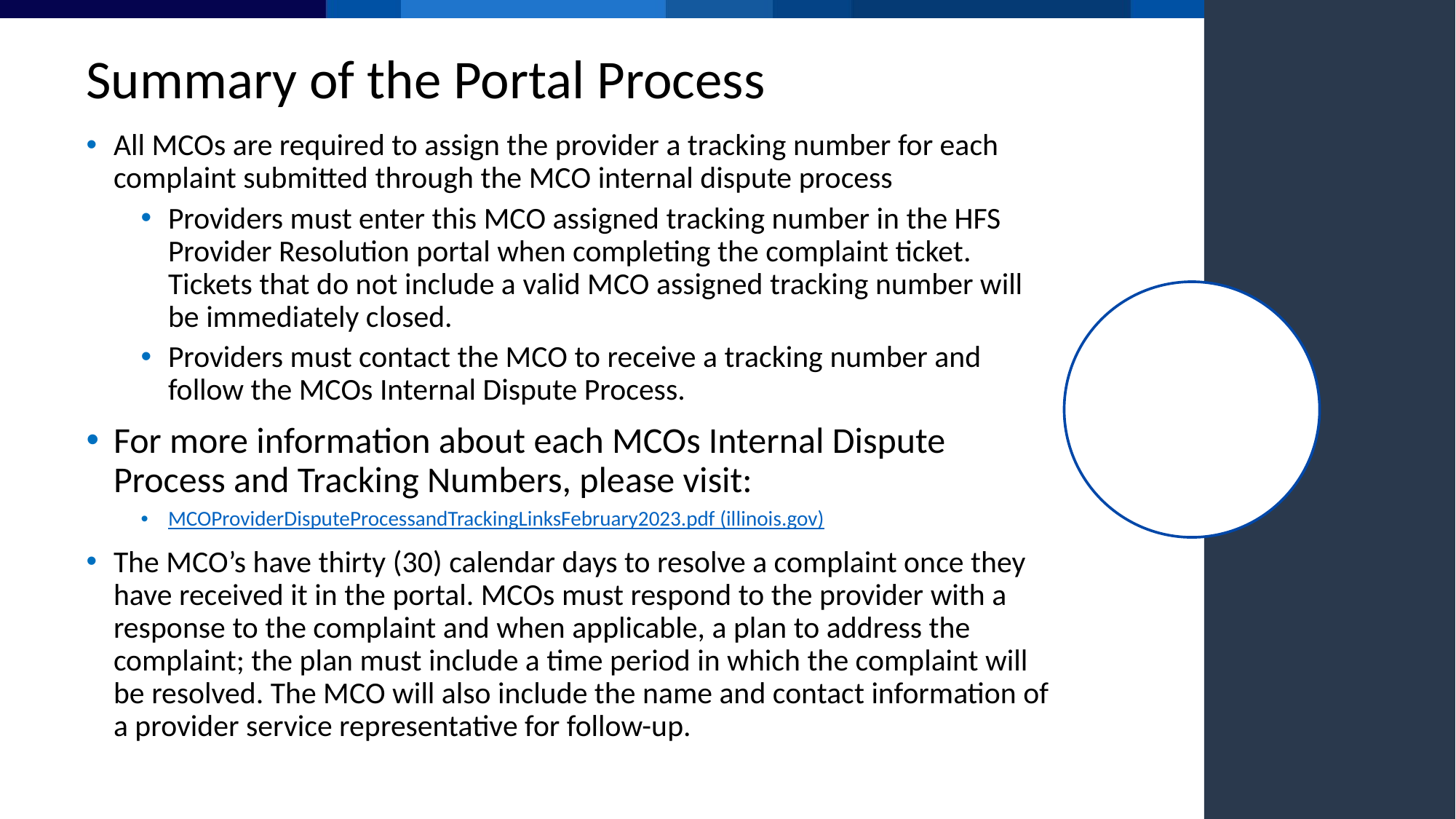

# Summary of the Portal Process
All MCOs are required to assign the provider a tracking number for each complaint submitted through the MCO internal dispute process
Providers must enter this MCO assigned tracking number in the HFS Provider Resolution portal when completing the complaint ticket. Tickets that do not include a valid MCO assigned tracking number will be immediately closed.
Providers must contact the MCO to receive a tracking number and follow the MCOs Internal Dispute Process.
For more information about each MCOs Internal Dispute Process and Tracking Numbers, please visit:
MCOProviderDisputeProcessandTrackingLinksFebruary2023.pdf (illinois.gov)
The MCO’s have thirty (30) calendar days to resolve a complaint once they have received it in the portal. MCOs must respond to the provider with a response to the complaint and when applicable, a plan to address the complaint; the plan must include a time period in which the complaint will be resolved. The MCO will also include the name and contact information of a provider service representative for follow-up.